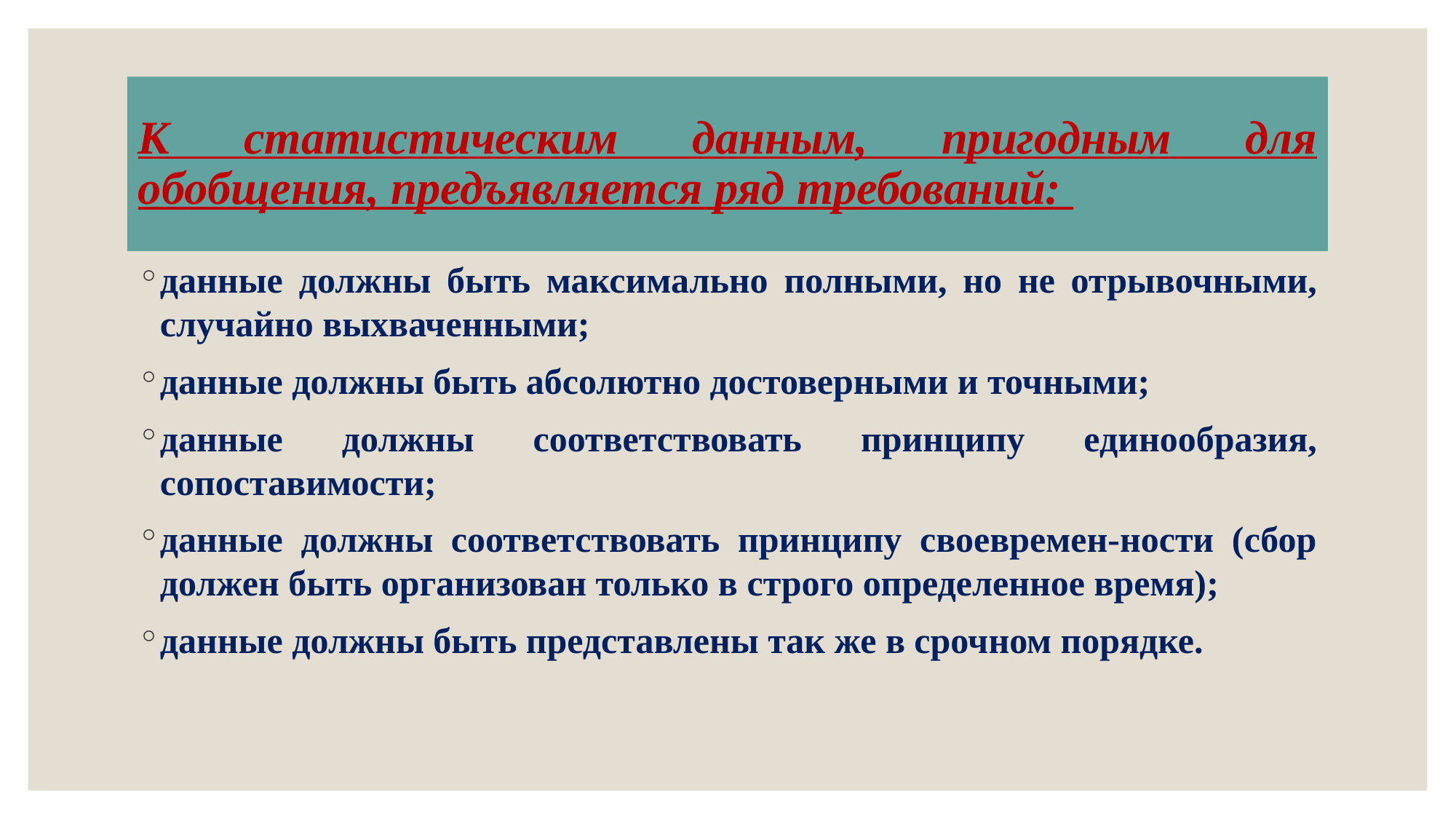

# К статистическим данным, пригодным для обобщения, предъявляется ряд требований:
данные должны быть максимально полными, но не отрывочными, случайно выхваченными;
данные должны быть абсолютно достоверными и точными;
данные должны соответствовать принципу единообразия, сопоставимости;
данные должны соответствовать принципу своевремен-ности (сбор должен быть организован только в строго определенное время);
данные должны быть представлены так же в срочном порядке.